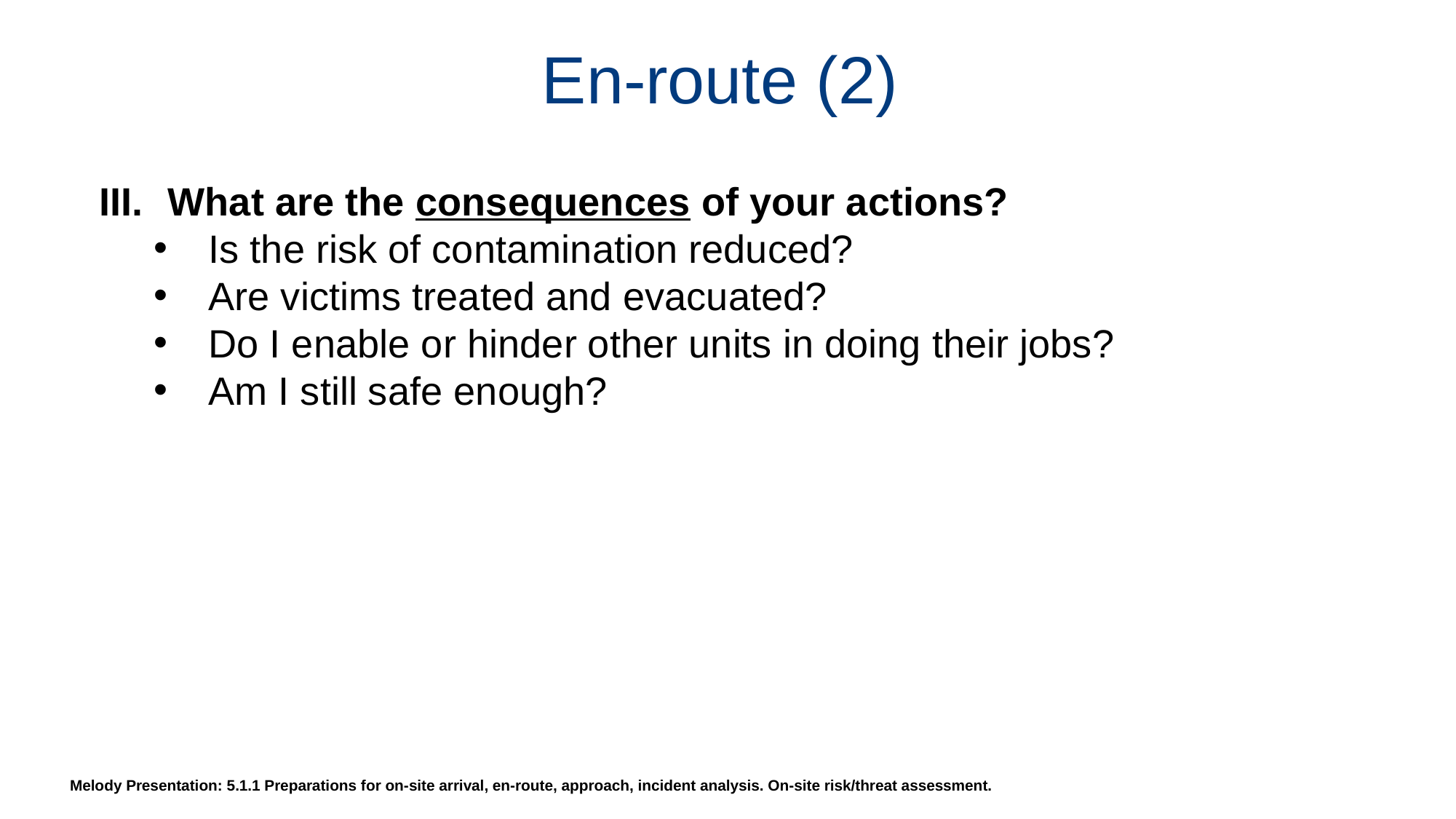

# En-route (2)

What are the consequences of your actions?
Is the risk of contamination reduced?
Are victims treated and evacuated?
Do I enable or hinder other units in doing their jobs?
Am I still safe enough?
Melody Presentation: 5.1.1 Preparations for on-site arrival, en-route, approach, incident analysis. On-site risk/threat assessment.